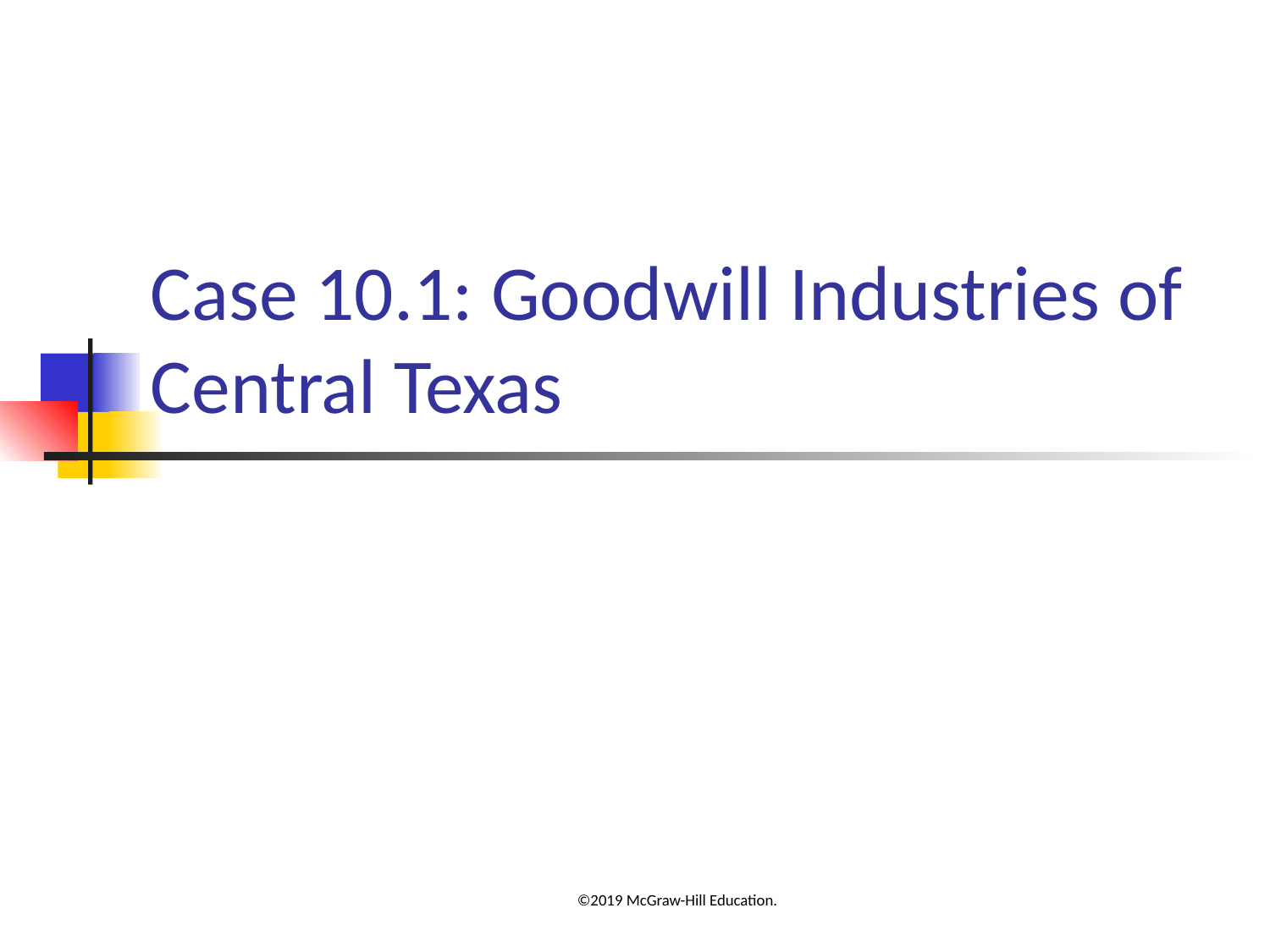

# Case 10.1: Goodwill Industries of Central Texas